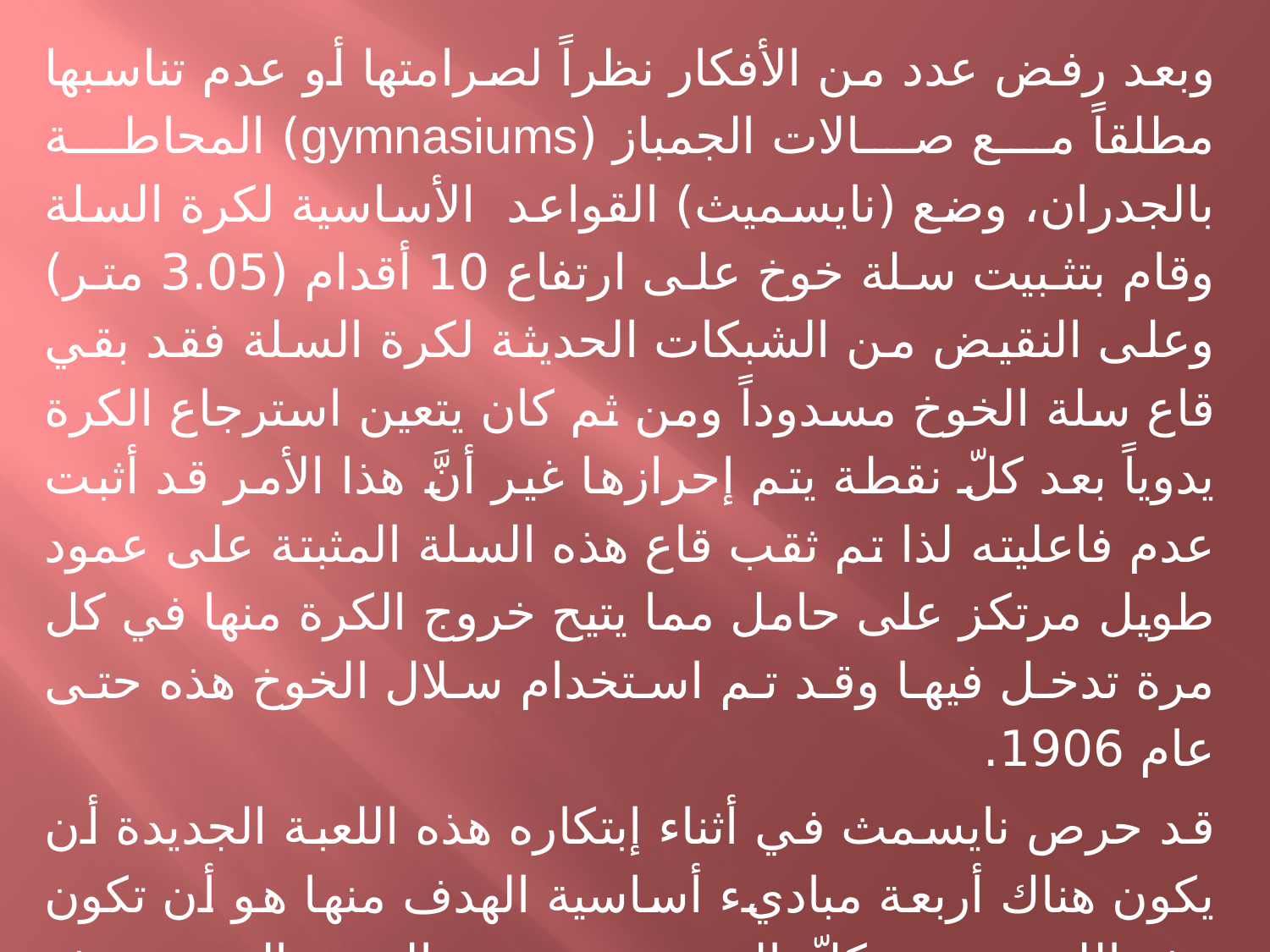

وبعد رفض عدد من الأفكار نظراً لصرامتها أو عدم تناسبها مطلقاً مع صالات الجمباز (gymnasiums) المحاطة بالجدران، وضع (نايسميث) القواعد  الأساسية لكرة السلة وقام بتثبيت سلة خوخ على ارتفاع 10 أقدام (3.05 متر) وعلى النقيض من الشبكات الحديثة لكرة السلة فقد بقي قاع سلة الخوخ مسدوداً ومن ثم كان يتعين استرجاع الكرة يدوياً بعد كلّ نقطة يتم إحرازها غير أنَّ هذا الأمر قد أثبت عدم فاعليته لذا تم ثقب قاع هذه السلة المثبتة على عمود طويل مرتكز على حامل مما يتيح خروج الكرة منها في كل مرة تدخل فيها وقد تم استخدام سلال الخوخ هذه حتى عام 1906.
قد حرص نايسمث في أثناء إبتكاره هذه اللعبة الجديدة أن يكون هناك أربعة مباديء أساسية الهدف منها هو أن تكون هذه اللعبة بعيدة كلّ البعد عن عنصر القوة والعنف وهذه المباديء هي: